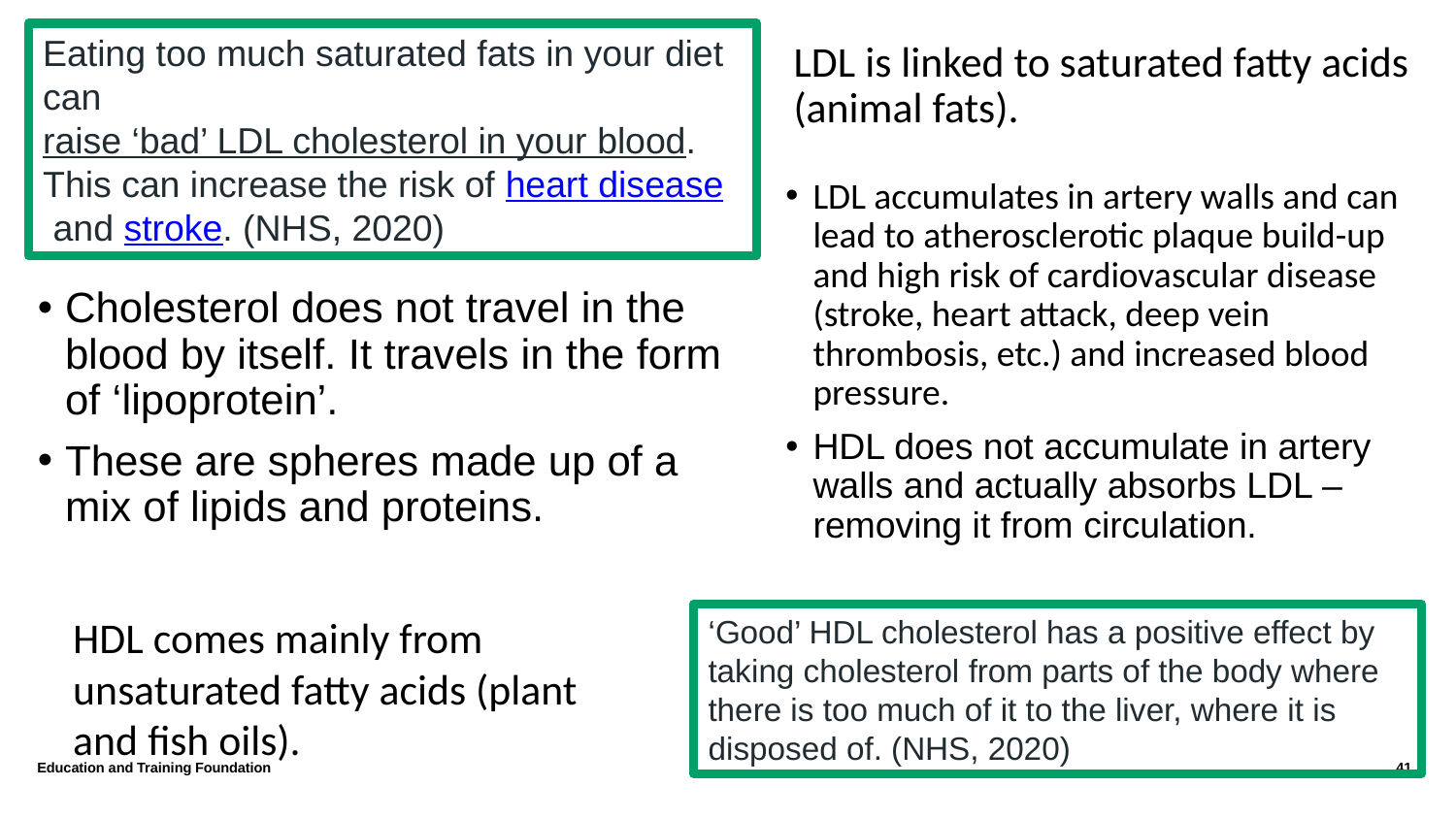

Eating too much saturated fats in your diet can raise ‘bad’ LDL cholesterol in your blood. This can increase the risk of heart disease and stroke. (NHS, 2020)
LDL is linked to saturated fatty acids (animal fats).
LDL accumulates in artery walls and can lead to atherosclerotic plaque build-up and high risk of cardiovascular disease (stroke, heart attack, deep vein thrombosis, etc.) and increased blood pressure.
HDL does not accumulate in artery walls and actually absorbs LDL – removing it from circulation.

Cholesterol does not travel in the blood by itself. It travels in the form of ‘lipoprotein’.
These are spheres made up of a mix of lipids and proteins.
HDL comes mainly from unsaturated fatty acids (plant and fish oils).
‘Good’ HDL cholesterol has a positive effect by taking cholesterol from parts of the body where there is too much of it to the liver, where it is disposed of. (NHS, 2020)
Education and Training Foundation
41